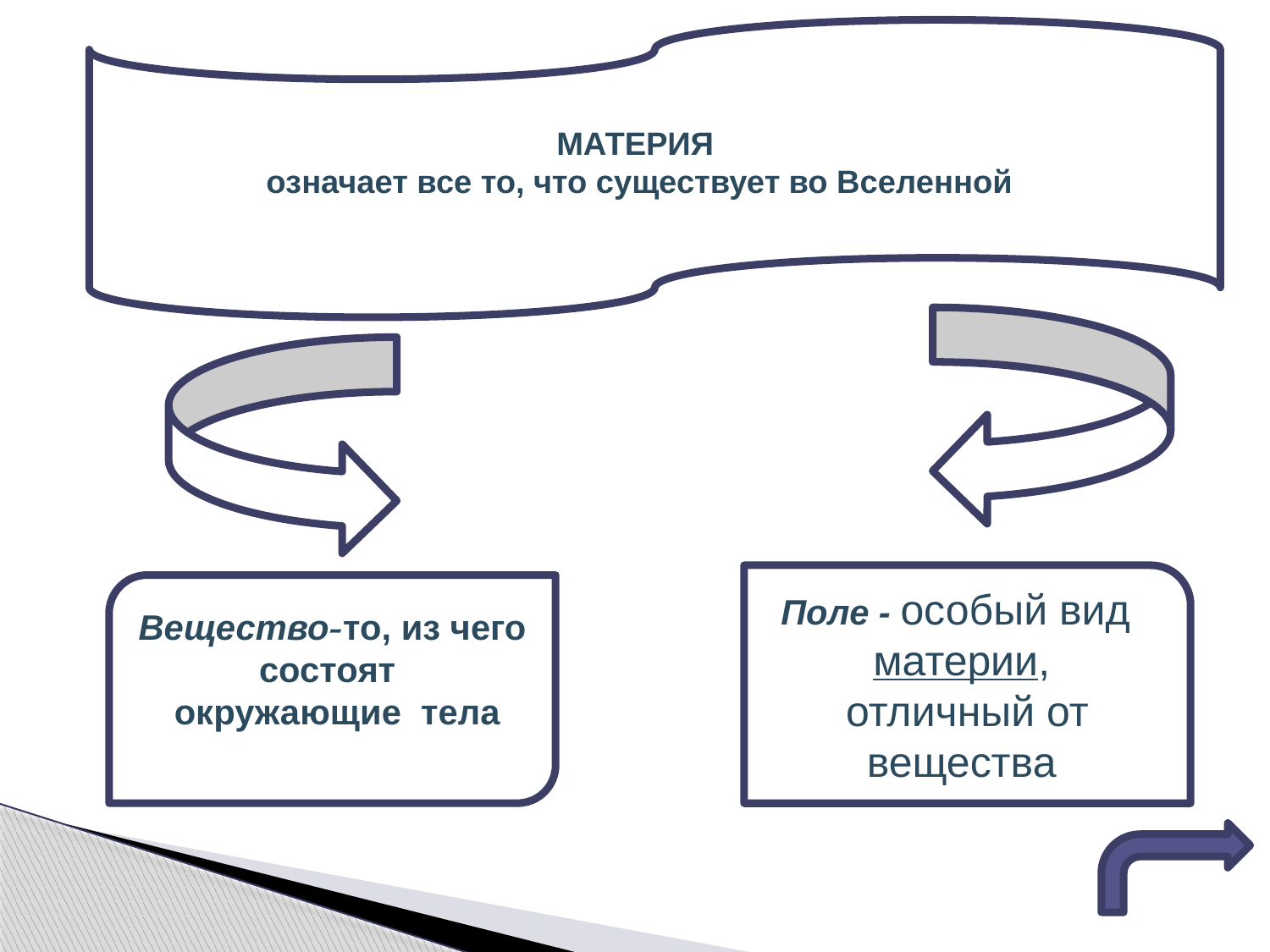

# МАТЕРИЯ означает все то, что существует во Вселенной

Поле - особый вид материи,
 отличный от вещества
Вещество-то, из чего состоят
 окружающие  тела